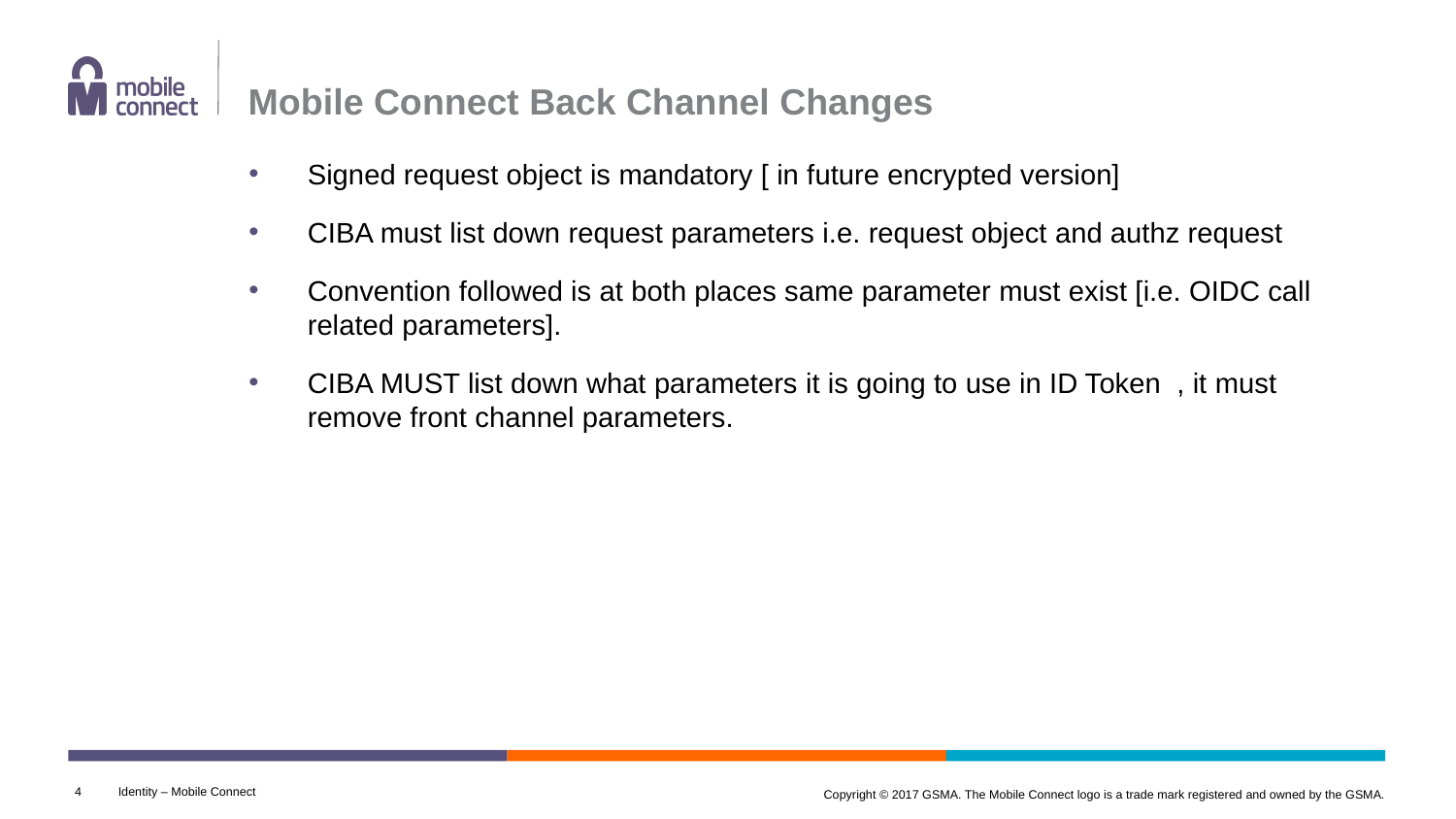

# Mobile Connect Back Channel Changes
Signed request object is mandatory [ in future encrypted version]
CIBA must list down request parameters i.e. request object and authz request
Convention followed is at both places same parameter must exist [i.e. OIDC call related parameters].
CIBA MUST list down what parameters it is going to use in ID Token  , it must remove front channel parameters.

4
Identity – Mobile Connect